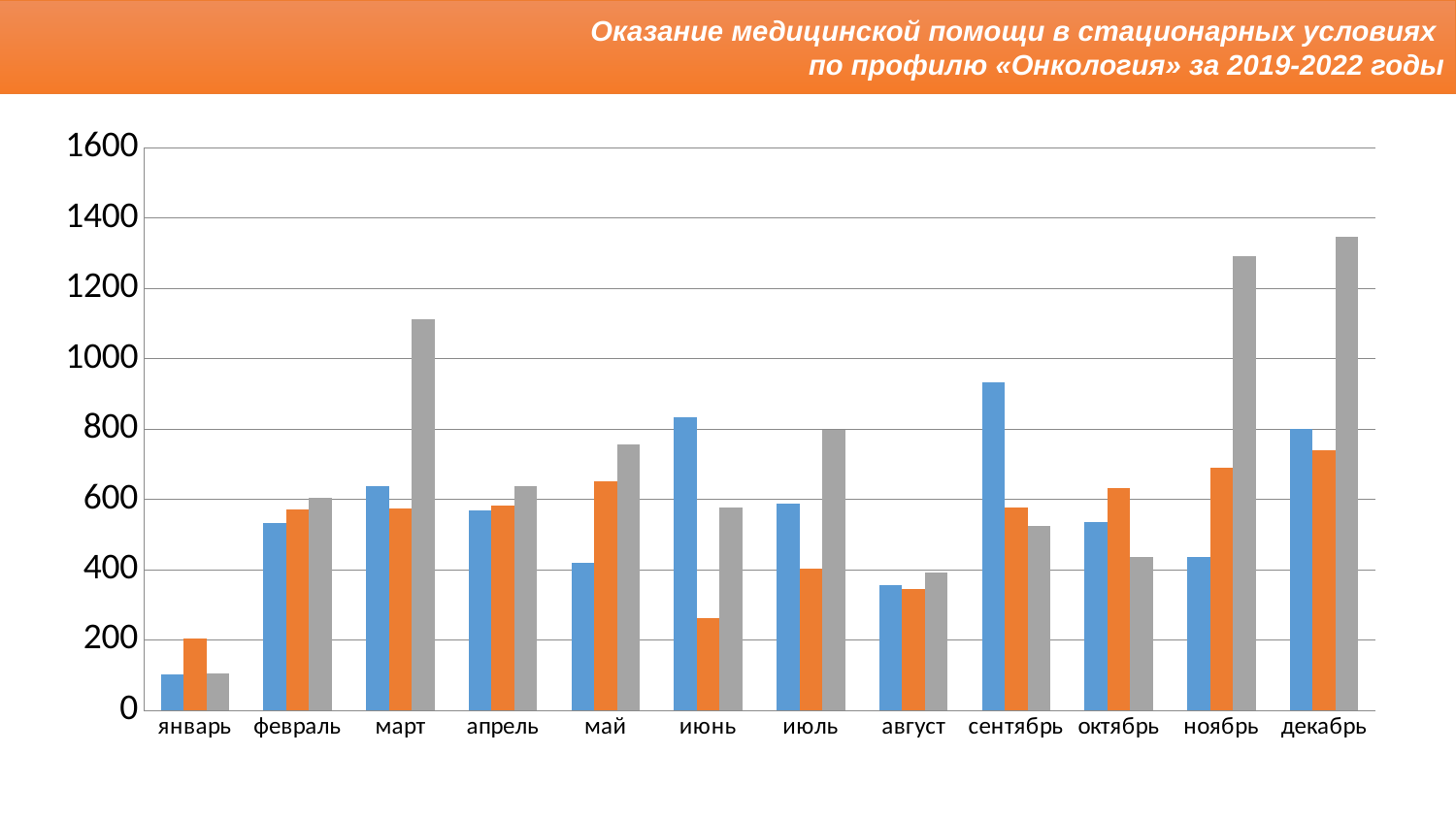

Оказание медицинской помощи в стационарных условиях
по профилю «Онкология» за 2019-2022 годы

### Chart

| Category | 2019 | 2020 | 2021 |
|---|---|---|---|
| январь | 102.0 | 203.0 | 105.0 |
| февраль | 532.0 | 571.0 | 604.0 |
| март | 638.0 | 575.0 | 1114.0 |
| апрель | 568.0 | 582.0 | 637.0 |
| май | 420.0 | 651.0 | 756.0 |
| июнь | 834.0 | 261.0 | 577.0 |
| июль | 589.0 | 404.0 | 798.0 |
| август | 355.0 | 344.0 | 393.0 |
| сентябрь | 934.0 | 576.0 | 524.0 |
| октябрь | 536.0 | 633.0 | 437.0 |
| ноябрь | 435.0 | 690.0 | 1292.0 |
| декабрь | 800.0 | 739.0 | 1348.0 |